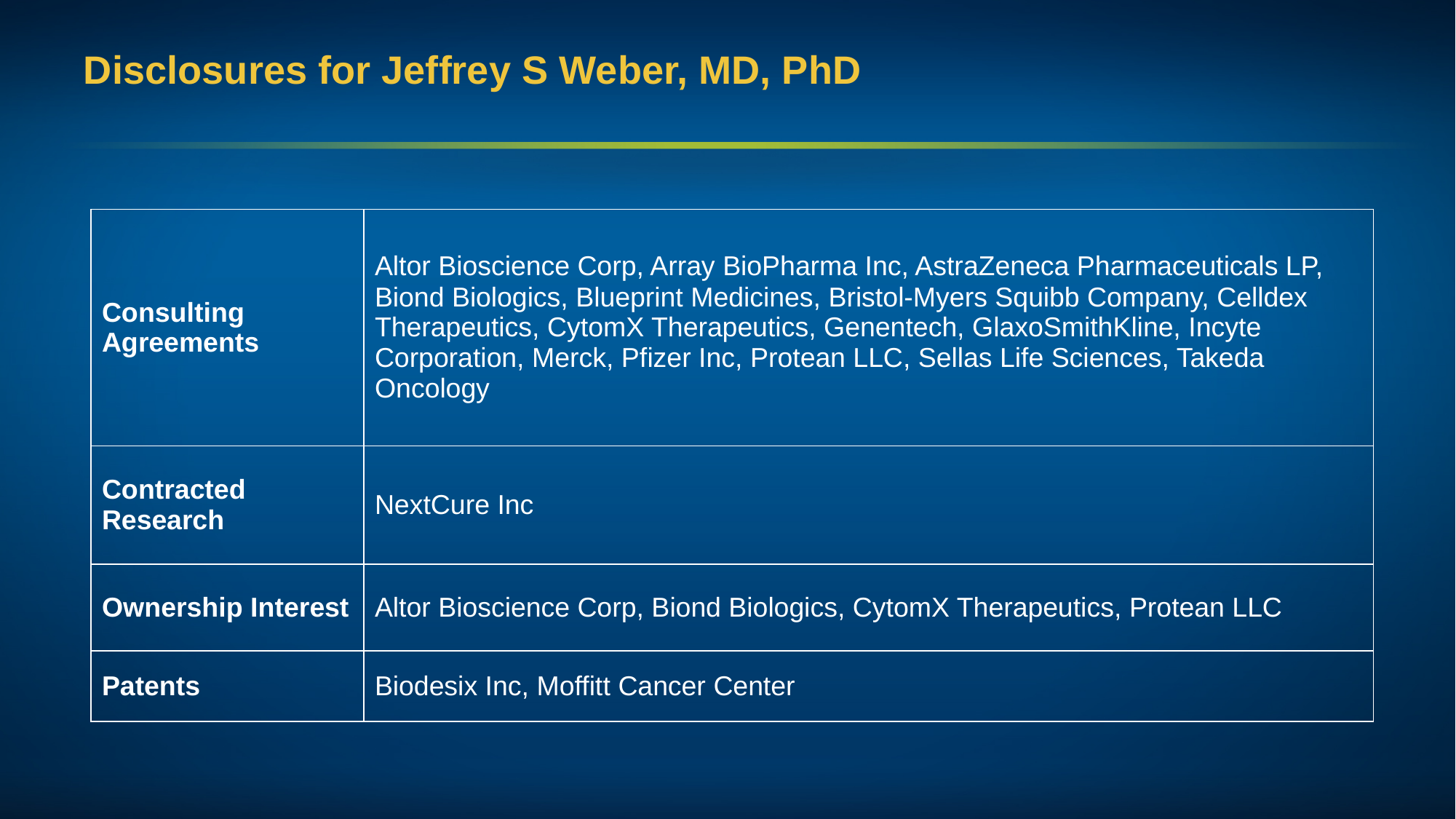

# Disclosures for Jeffrey S Weber, MD, PhD
| Consulting Agreements | Altor Bioscience Corp, Array BioPharma Inc, AstraZeneca Pharmaceuticals LP, Biond Biologics, Blueprint Medicines, Bristol-Myers Squibb Company, Celldex Therapeutics, CytomX Therapeutics, Genentech, GlaxoSmithKline, Incyte Corporation, Merck, Pfizer Inc, Protean LLC, Sellas Life Sciences, Takeda Oncology |
| --- | --- |
| Contracted Research | NextCure Inc |
| Ownership Interest | Altor Bioscience Corp, Biond Biologics, CytomX Therapeutics, Protean LLC |
| Patents | Biodesix Inc, Moffitt Cancer Center |